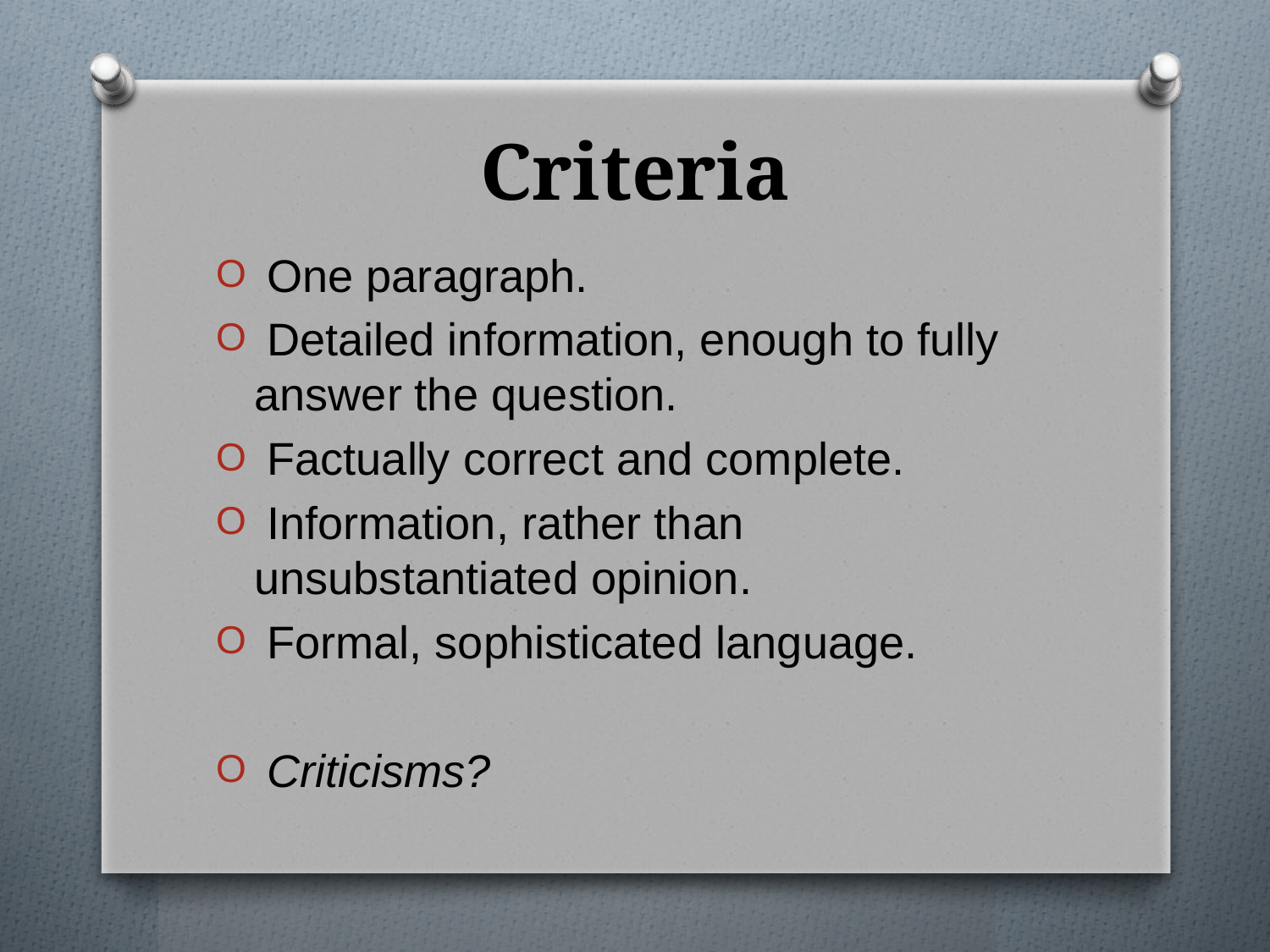

# Criteria
 One paragraph.
 Detailed information, enough to fully answer the question.
 Factually correct and complete.
 Information, rather than unsubstantiated opinion.
 Formal, sophisticated language.

 Criticisms?